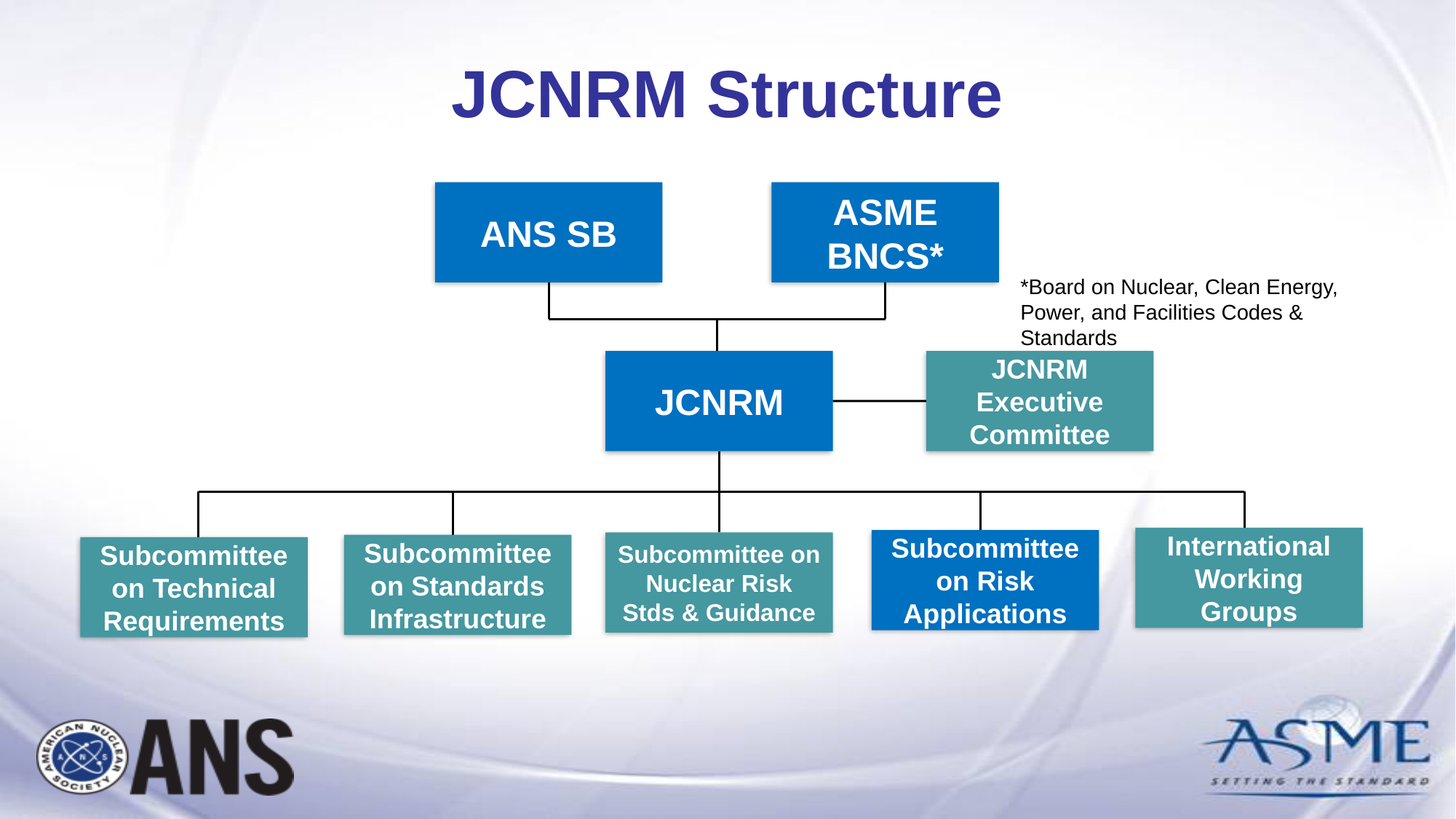

JCNRM Structure
ANS SB
ASME BNCS*
*Board on Nuclear, Clean Energy, Power, and Facilities Codes & Standards
JCNRM
JCNRM Executive Committee
International Working Groups
Subcommittee on Risk Applications
Subcommittee on Nuclear Risk Stds & Guidance
Subcommittee on Standards Infrastructure
Subcommittee on Technical Requirements